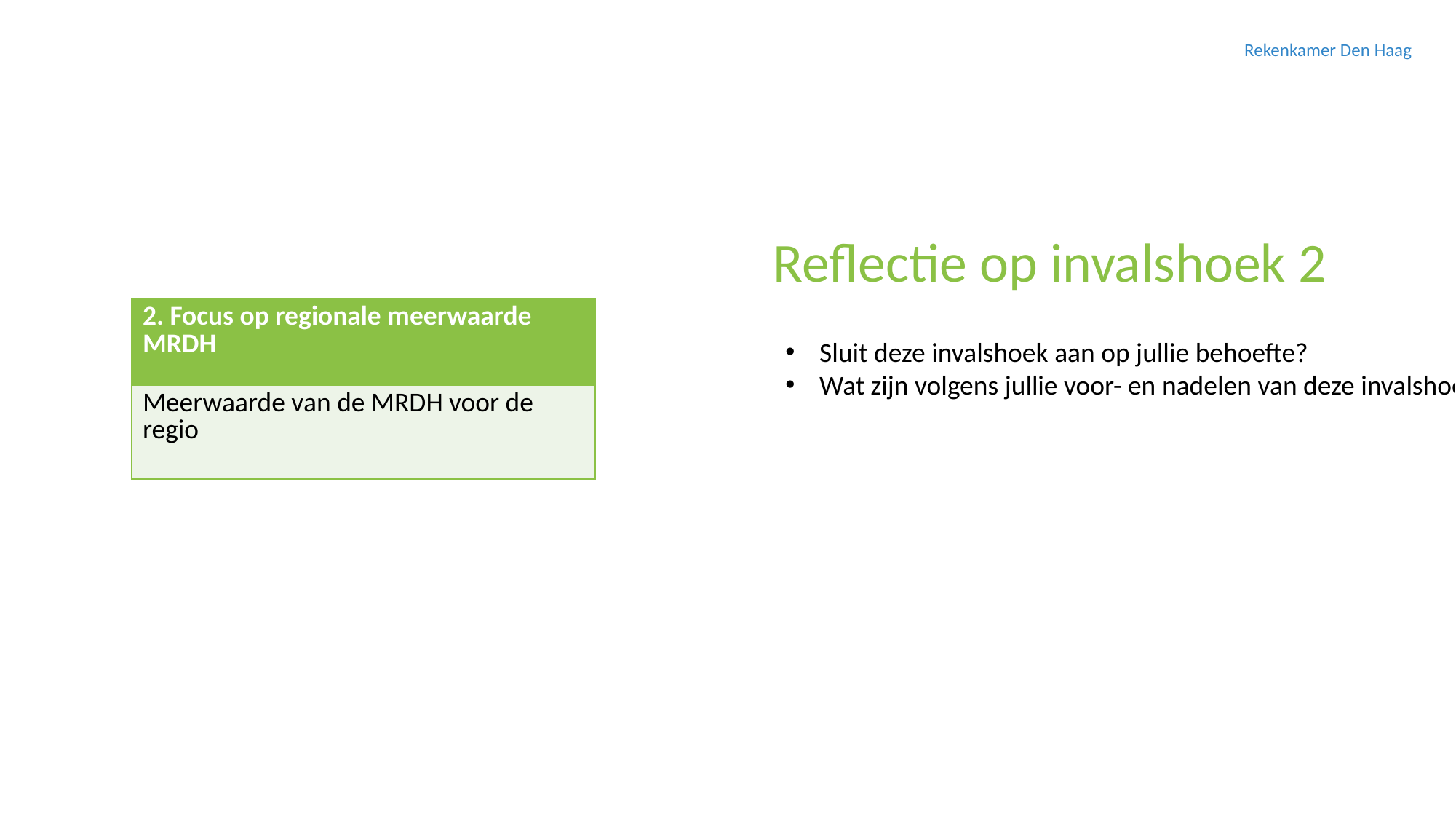

Rekenkamer Den Haag
Reflectie op invalshoek 2

| 2. Focus op regionale meerwaarde MRDH |
| --- |
| Meerwaarde van de MRDH voor de regio |
Sluit deze invalshoek aan op jullie behoefte?
Wat zijn volgens jullie voor- en nadelen van deze invalshoek?